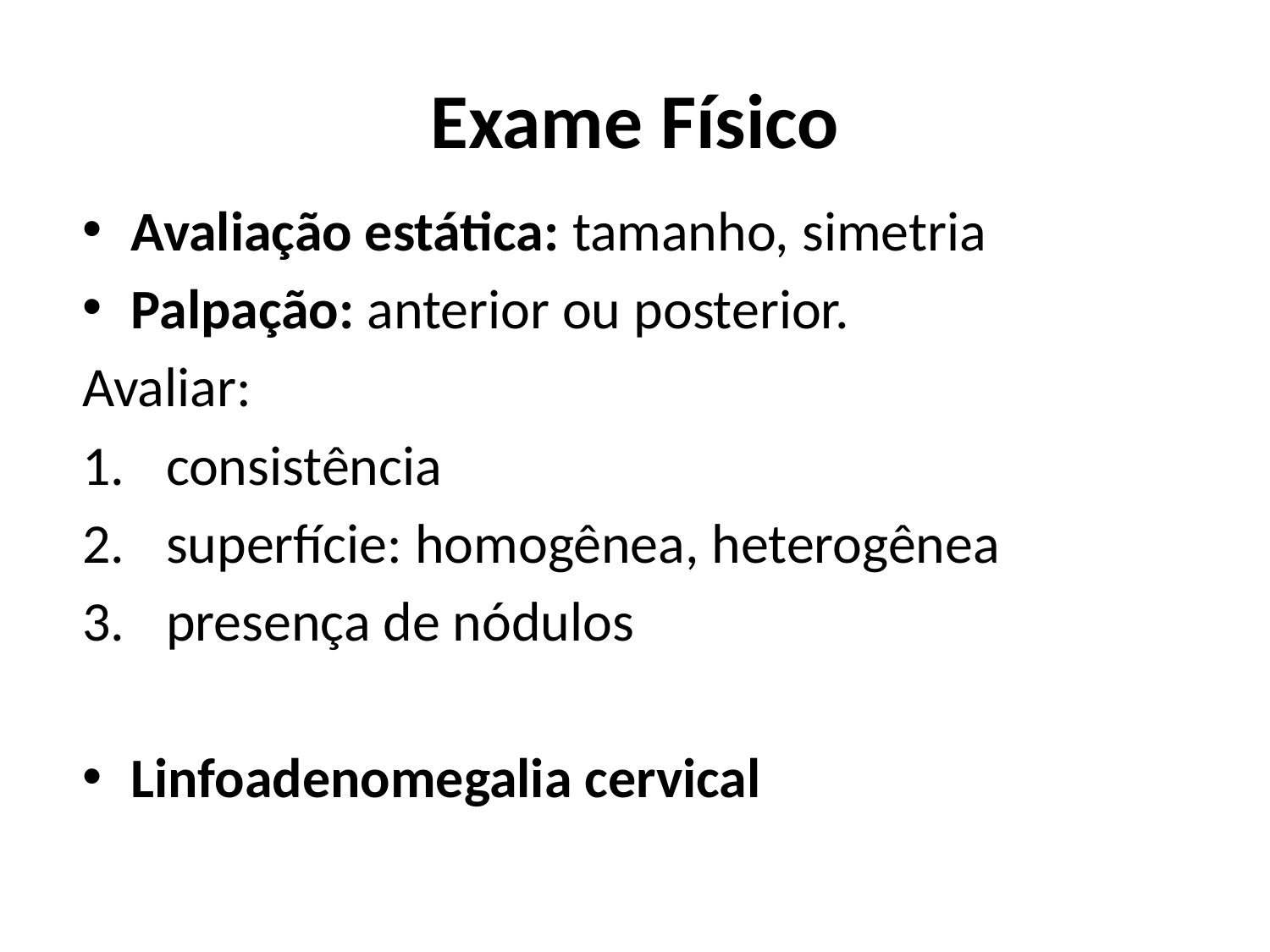

# Exame Físico
Avaliação estática: tamanho, simetria
Palpação: anterior ou posterior.
Avaliar:
	consistência
	superfície: homogênea, heterogênea
	presença de nódulos

Linfoadenomegalia cervical